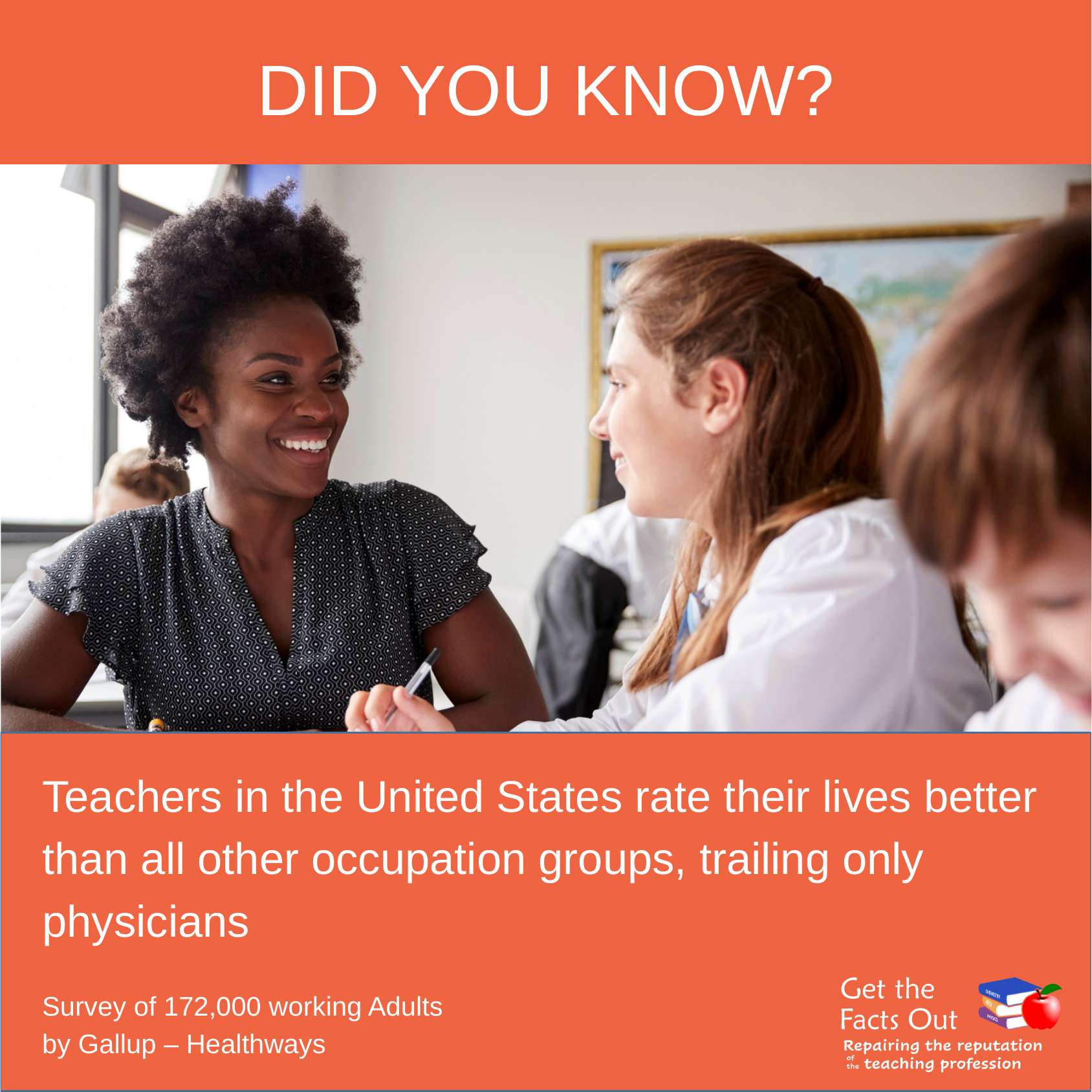

DID YOU KNOW?

Teachers in the United States rate their lives better than all other occupation groups, trailing only physicians

Survey of 172,000 working Adults
by Gallup – Healthways